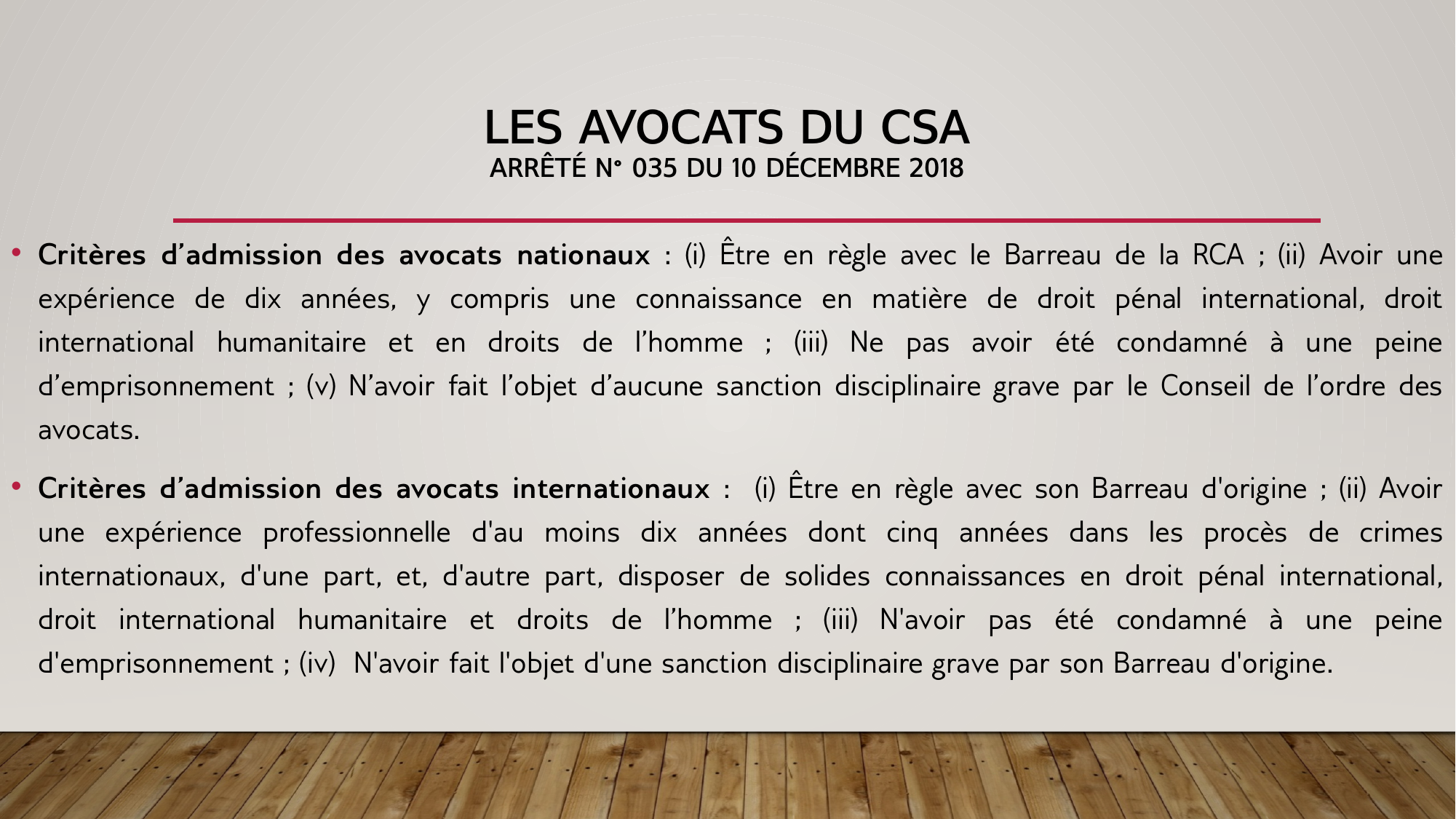

# Les AVOCATS du csa Arrêté n° 035 du 10 décembre 2018
Critères d’admission des avocats nationaux : (i) Être en règle avec le Barreau de la RCA ; (ii) Avoir une expérience de dix années, y compris une connaissance en matière de droit pénal international, droit international humanitaire et en droits de l’homme ; (iii) Ne pas avoir été condamné à une peine d’emprisonnement ; (v) N’avoir fait l’objet d’aucune sanction disciplinaire grave par le Conseil de l’ordre des avocats.
Critères d’admission des avocats internationaux :  (i) Être en règle avec son Barreau d'origine ; (ii) Avoir une expérience professionnelle d'au moins dix années dont cinq années dans les procès de crimes internationaux, d'une part, et, d'autre part, disposer de solides connaissances en droit pénal international, droit international humanitaire et droits de l’homme ; (iii) N'avoir pas été condamné à une peine d'emprisonnement ; (iv)  N'avoir fait l'objet d'une sanction disciplinaire grave par son Barreau d'origine.